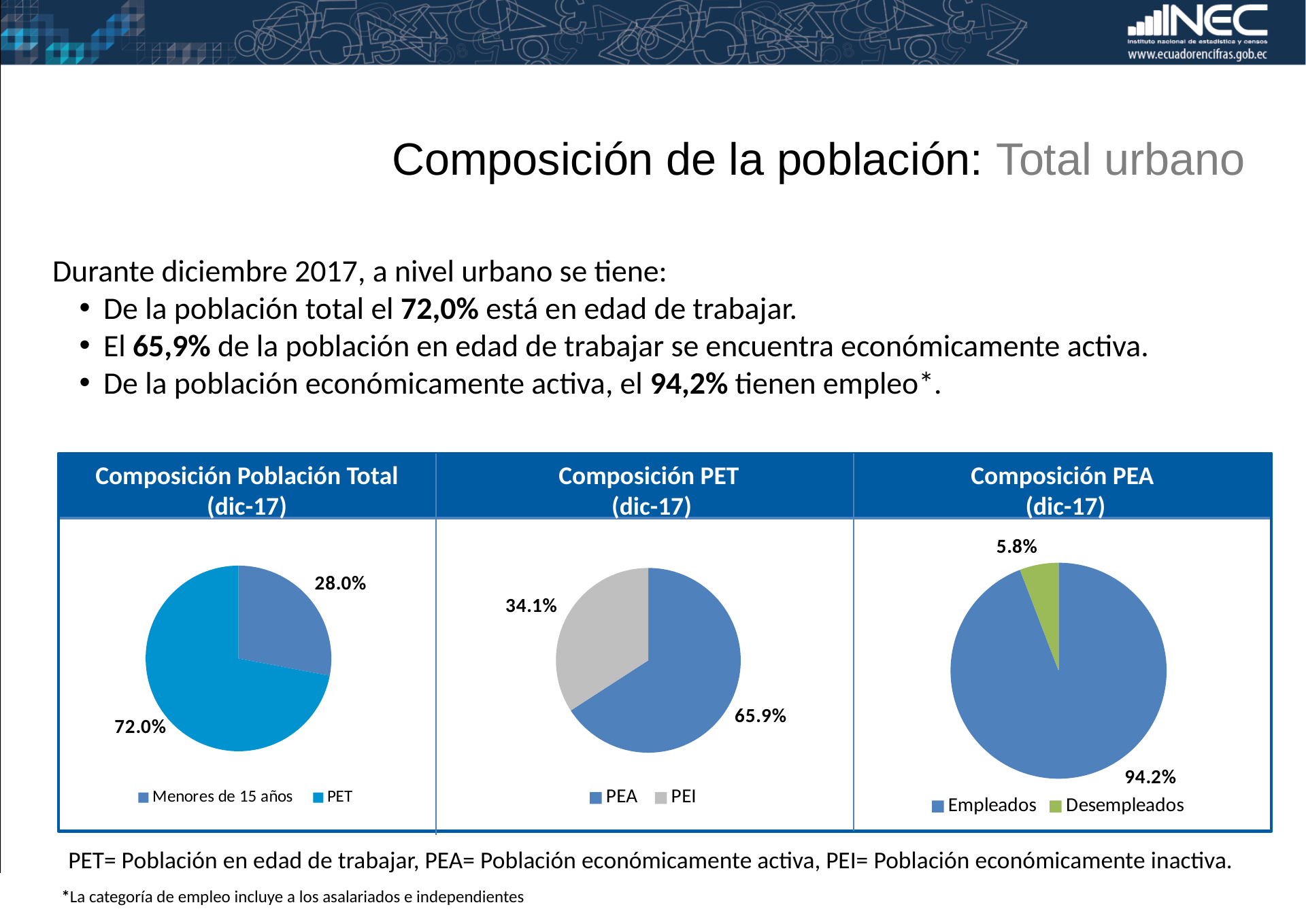

Composición de la población: Total urbano
Durante diciembre 2017, a nivel urbano se tiene:
De la población total el 72,0% está en edad de trabajar.
El 65,9% de la población en edad de trabajar se encuentra económicamente activa.
De la población económicamente activa, el 94,2% tienen empleo*.

Composición Población Total (dic-17)
Composición PET
 (dic-17)
Composición PEA
 (dic-17)

### Chart

| Category | Columna1 |
|---|---|
| PEA | 0.6585491419744354 |
| PEI | 0.3414508580255987 |

### Chart

| Category | Columna1 |
|---|---|
| Menores de 15 años | 0.27993950232095743 |
| PET | 0.7200604976791317 |

### Chart

| Category | Columna1 |
|---|---|
| Empleados | 0.941806420610682 |
| Desempleados | 0.05819357938931325 |
PET= Población en edad de trabajar, PEA= Población económicamente activa, PEI= Población económicamente inactiva.
*La categoría de empleo incluye a los asalariados e independientes